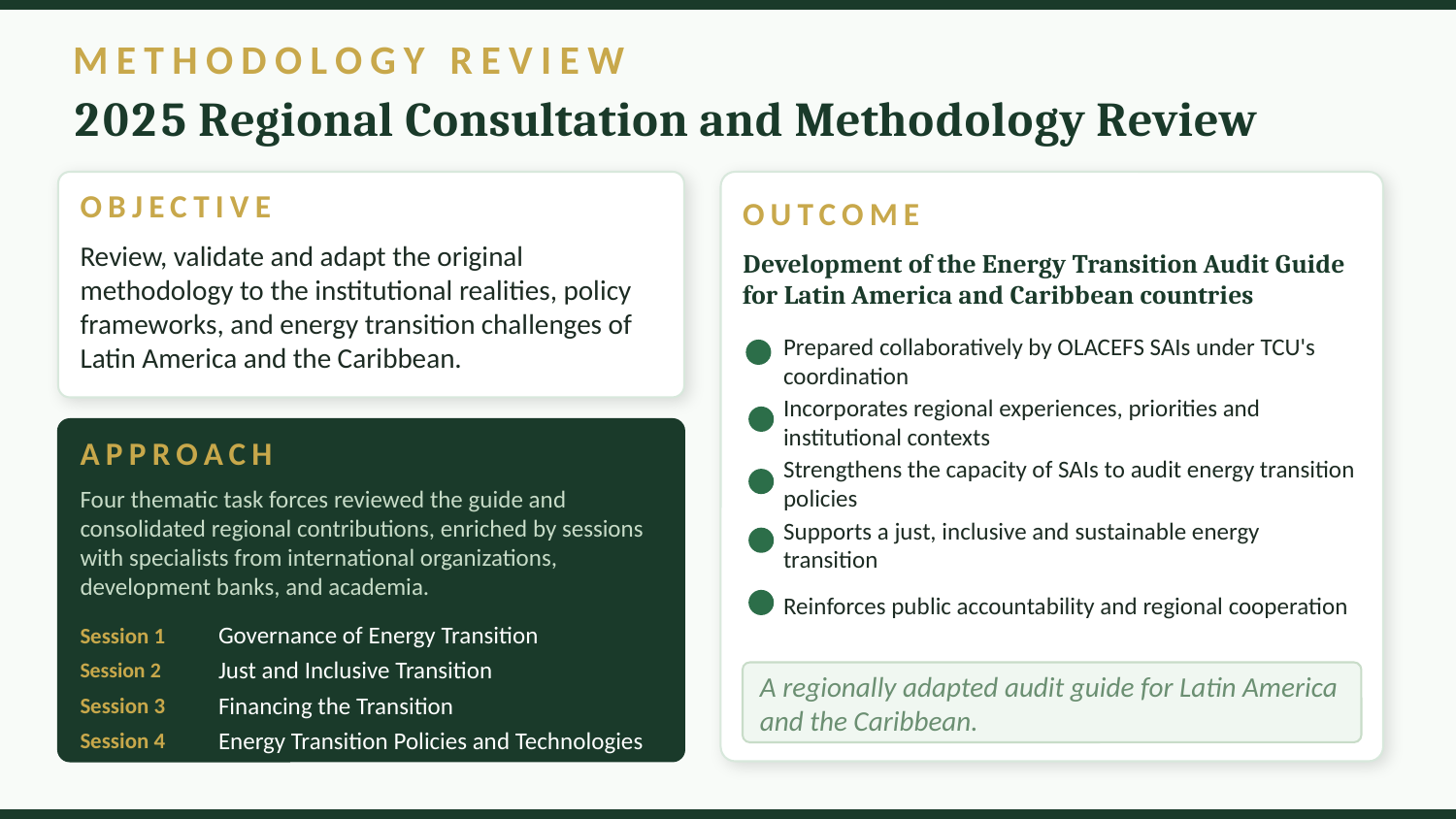

METHODOLOGY REVIEW
2025 Regional Consultation and Methodology Review

OBJECTIVE
OUTCOME
Review, validate and adapt the original methodology to the institutional realities, policy frameworks, and energy transition challenges of Latin America and the Caribbean.
Development of the Energy Transition Audit Guide for Latin America and Caribbean countries
Prepared collaboratively by OLACEFS SAIs under TCU's coordination

Incorporates regional experiences, priorities and institutional contexts

APPROACH
Strengthens the capacity of SAIs to audit energy transition policies

Four thematic task forces reviewed the guide and consolidated regional contributions, enriched by sessions with specialists from international organizations, development banks, and academia.
Supports a just, inclusive and sustainable energy transition

Reinforces public accountability and regional cooperation

Session 1
Governance of Energy Transition
Session 2
Just and Inclusive Transition

A regionally adapted audit guide for Latin America and the Caribbean.
Session 3
Financing the Transition
Session 4
Energy Transition Policies and Technologies